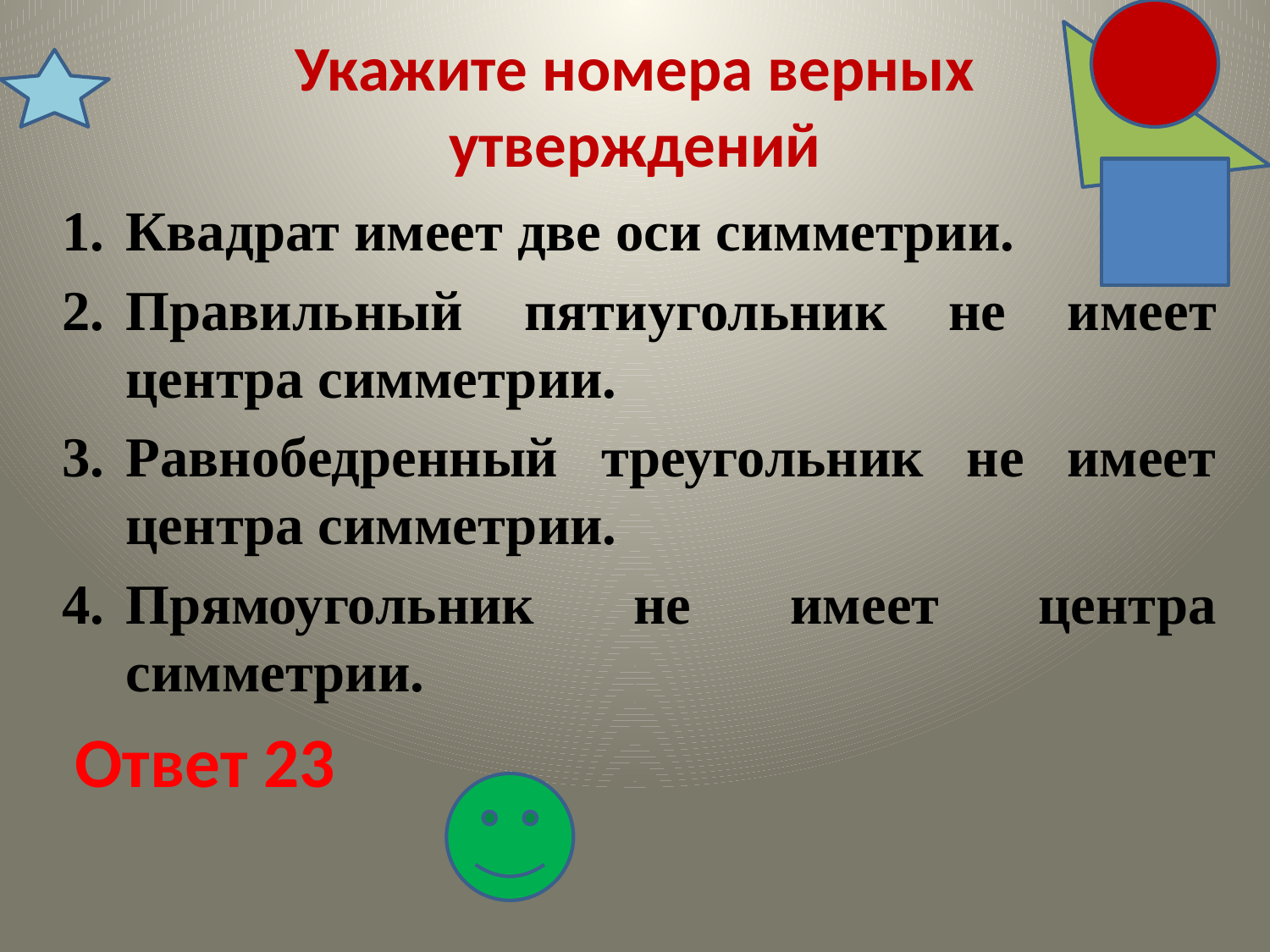

# Укажите номера верных утверждений

Квадрат имеет две оси симметрии.
Правильный пятиугольник не имеет центра симметрии.
Равнобедренный треугольник не имеет центра симметрии.
Прямоугольник не имеет центра симметрии.
 Ответ 23